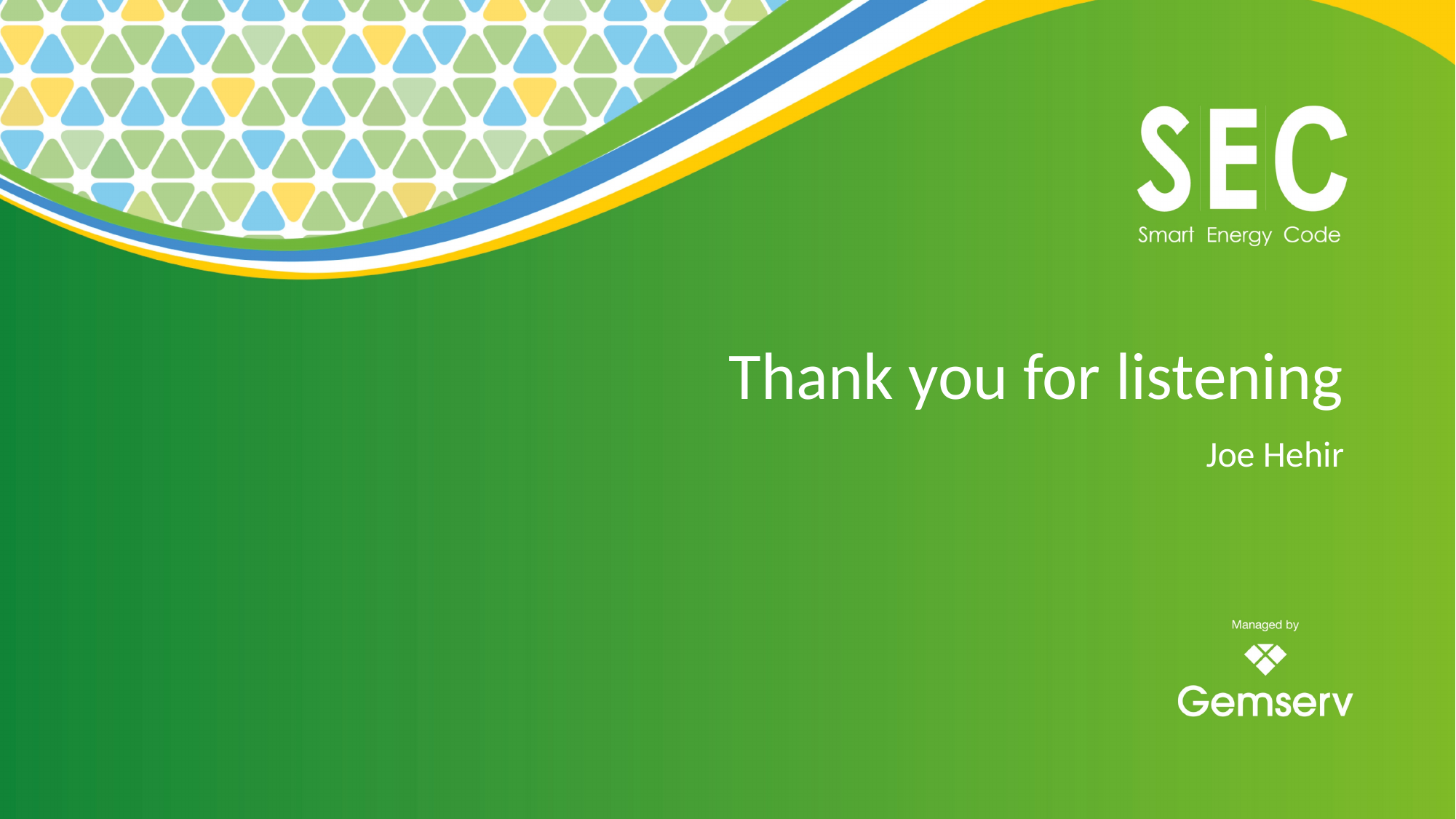

# Thank you for listening
Joe Hehir